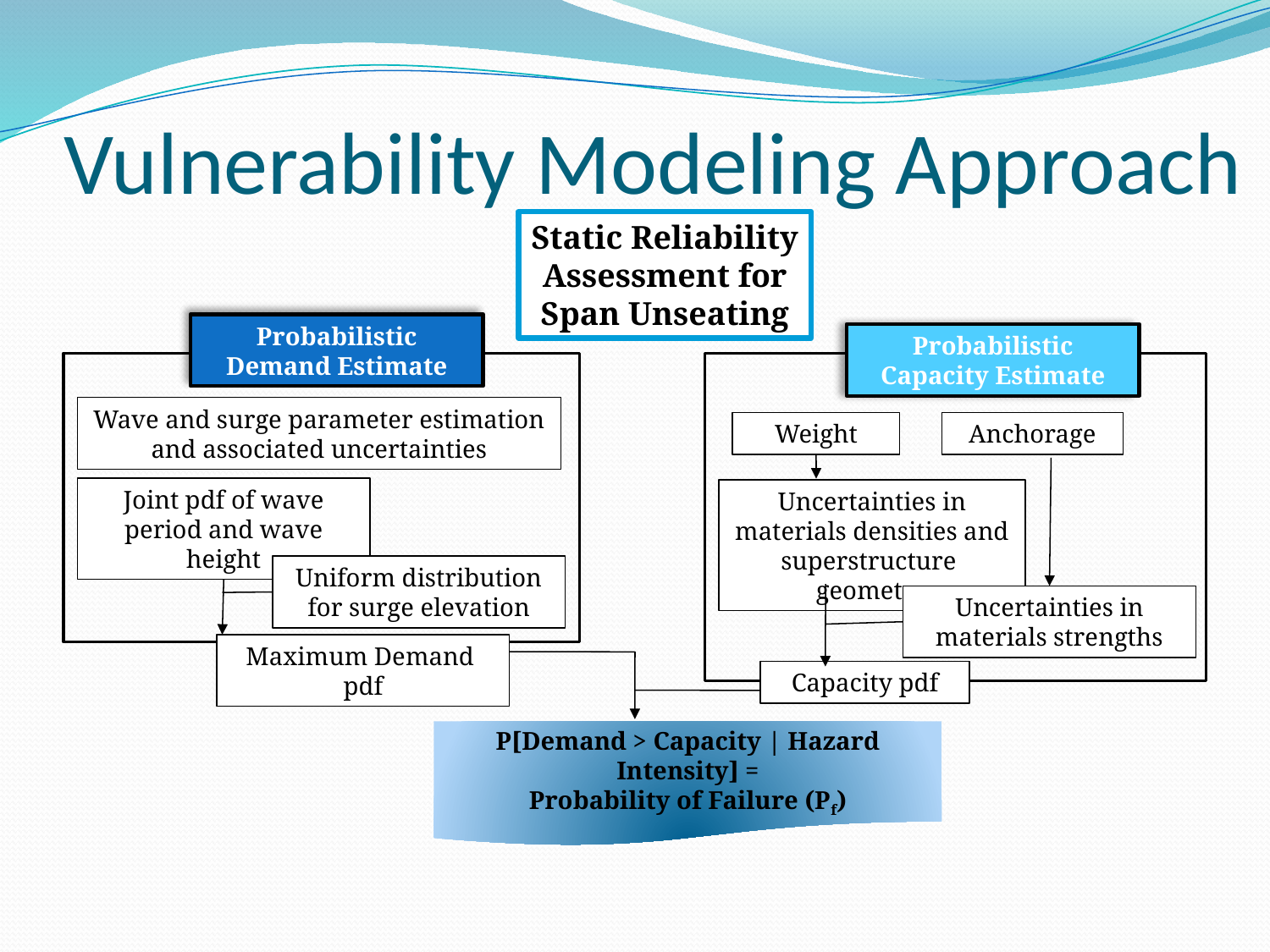

# Vulnerability Modeling Approach
Static Reliability Assessment for Span Unseating
Probabilistic Demand Estimate
Probabilistic Capacity Estimate

Wave and surge parameter estimation and associated uncertainties
Weight
Anchorage
Joint pdf of wave period and wave height
Uncertainties in materials densities and superstructure  geometry
Uniform distribution for surge elevation
Uncertainties in materials strengths
Maximum Demand  pdf
Capacity pdf
P[Demand > Capacity | Hazard Intensity] =
Probability of Failure (Pf)